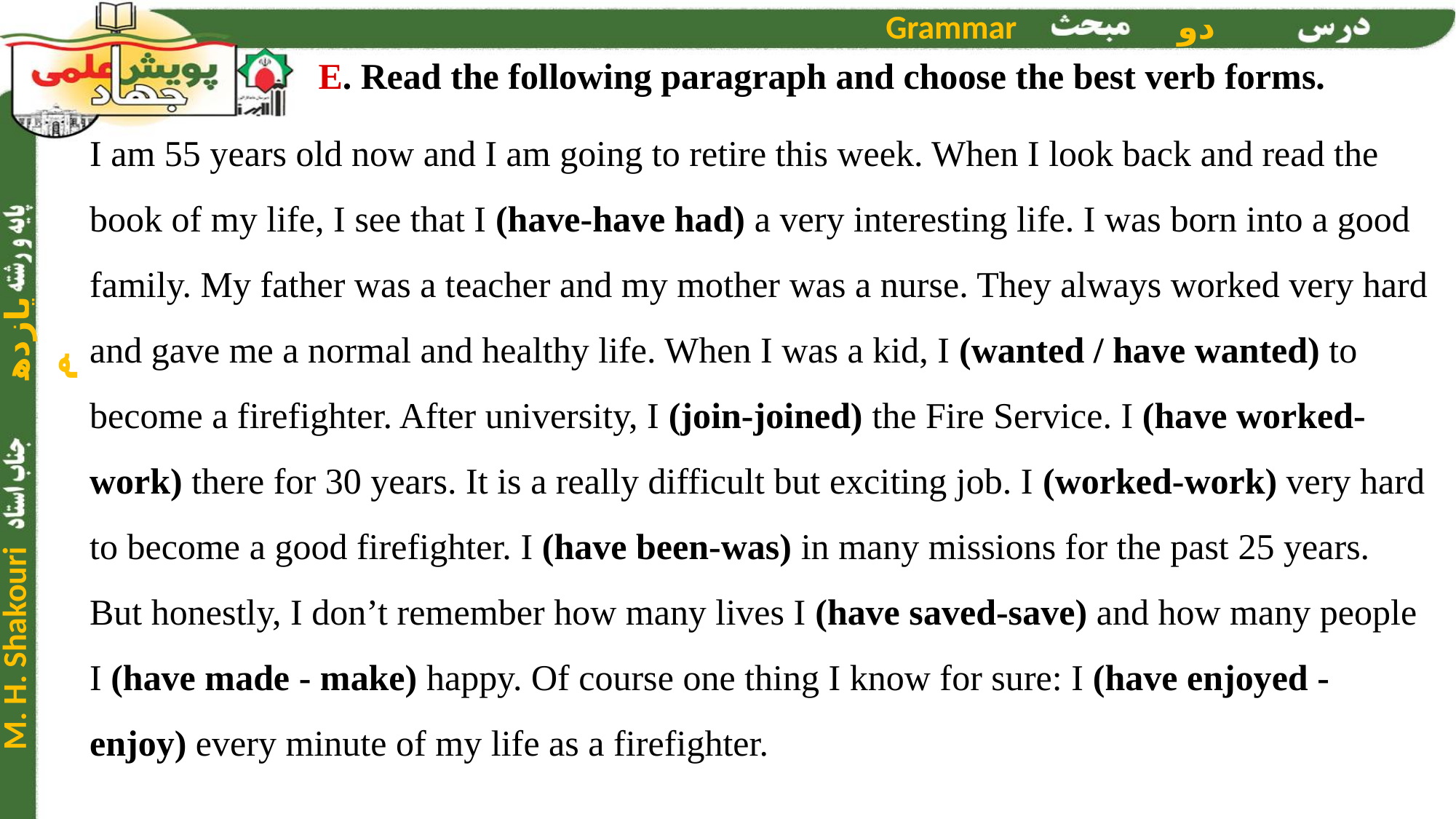

E. Read the following paragraph and choose the best verb forms.
I am 55 years old now and I am going to retire this week. When I look back and read the book of my life, I see that I (have-have had) a very interesting life. I was born into a good family. My father was a teacher and my mother was a nurse. They always worked very hard and gave me a normal and healthy life. When I was a kid, I (wanted / have wanted) to become a firefighter. After university, I (join-joined) the Fire Service. I (have worked-work) there for 30 years. It is a really difficult but exciting job. I (worked-work) very hard to become a good firefighter. I (have been-was) in many missions for the past 25 years. But honestly, I don’t remember how many lives I (have saved-save) and how many people I (have made - make) happy. Of course one thing I know for sure: I (have enjoyed - enjoy) every minute of my life as a firefighter.